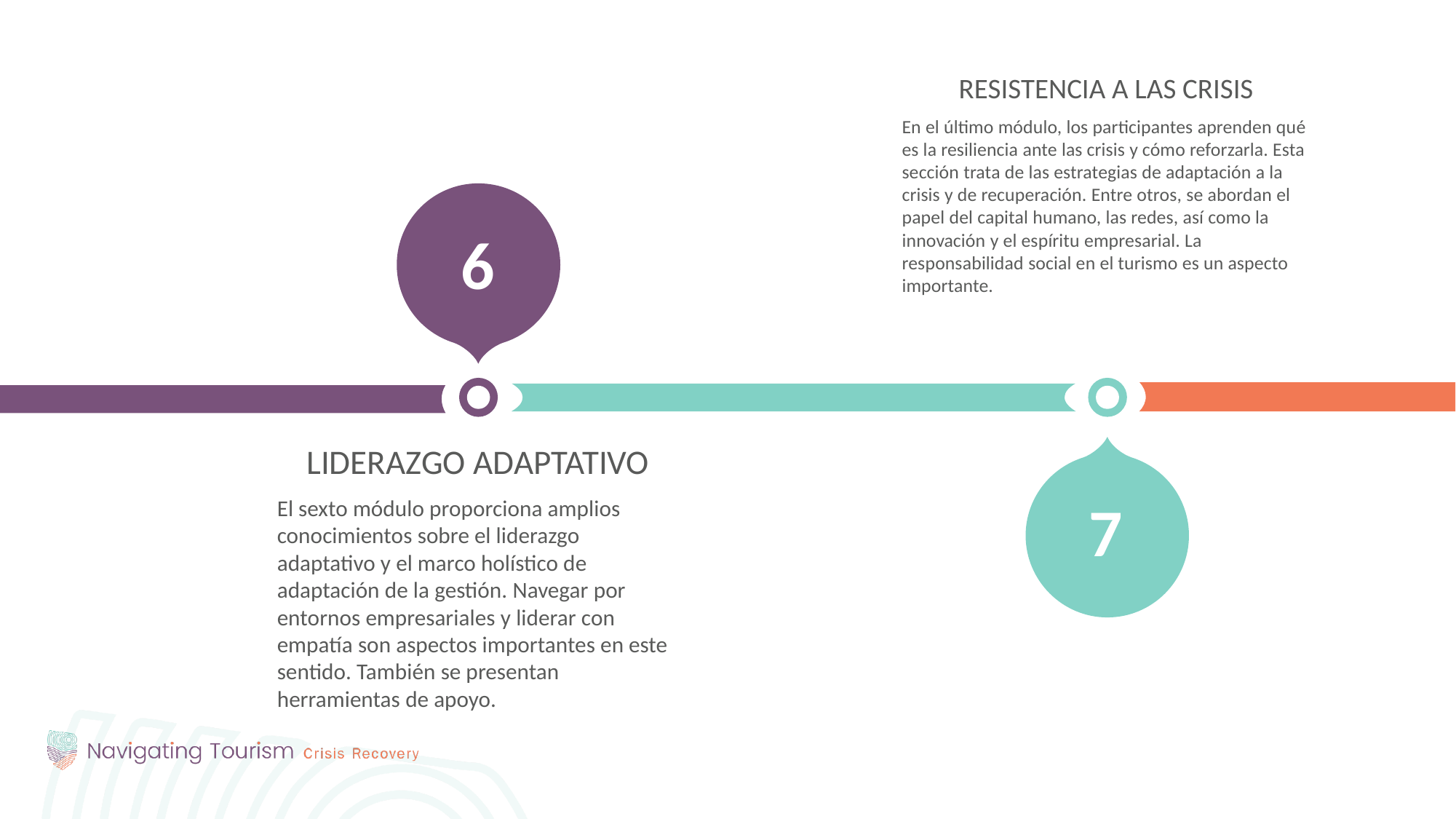

RESISTENCIA A LAS CRISIS
En el último módulo, los participantes aprenden qué es la resiliencia ante las crisis y cómo reforzarla. Esta sección trata de las estrategias de adaptación a la crisis y de recuperación. Entre otros, se abordan el papel del capital humano, las redes, así como la innovación y el espíritu empresarial. La responsabilidad social en el turismo es un aspecto importante.
6
LIDERAZGO ADAPTATIVO
El sexto módulo proporciona amplios conocimientos sobre el liderazgo adaptativo y el marco holístico de adaptación de la gestión. Navegar por entornos empresariales y liderar con empatía son aspectos importantes en este sentido. También se presentan herramientas de apoyo.
7